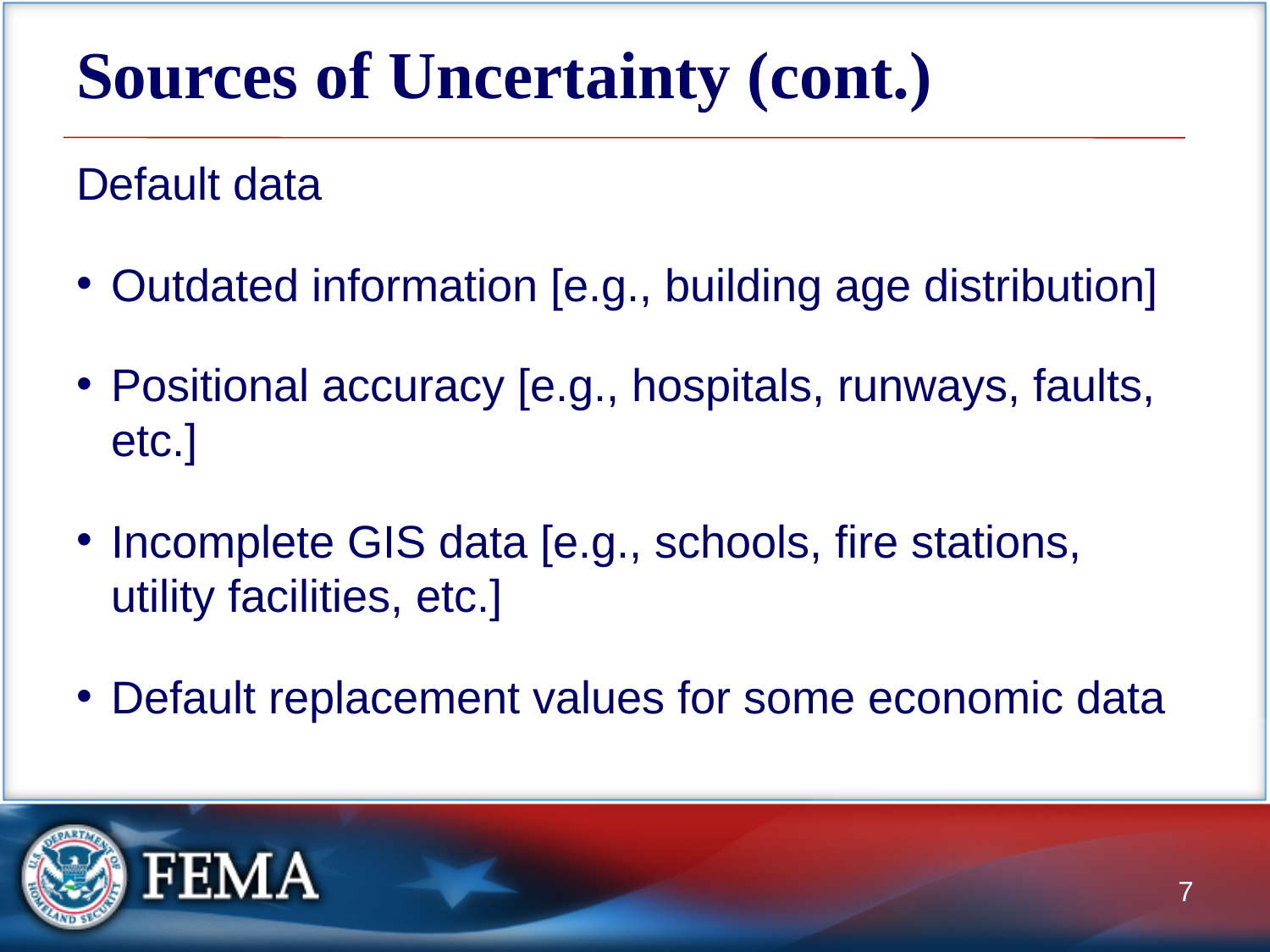

# Sources of Uncertainty (cont.)
Default data
Outdated information [e.g., building age distribution]
Positional accuracy [e.g., hospitals, runways, faults, etc.]
Incomplete GIS data [e.g., schools, fire stations, utility facilities, etc.]
Default replacement values for some economic data
7